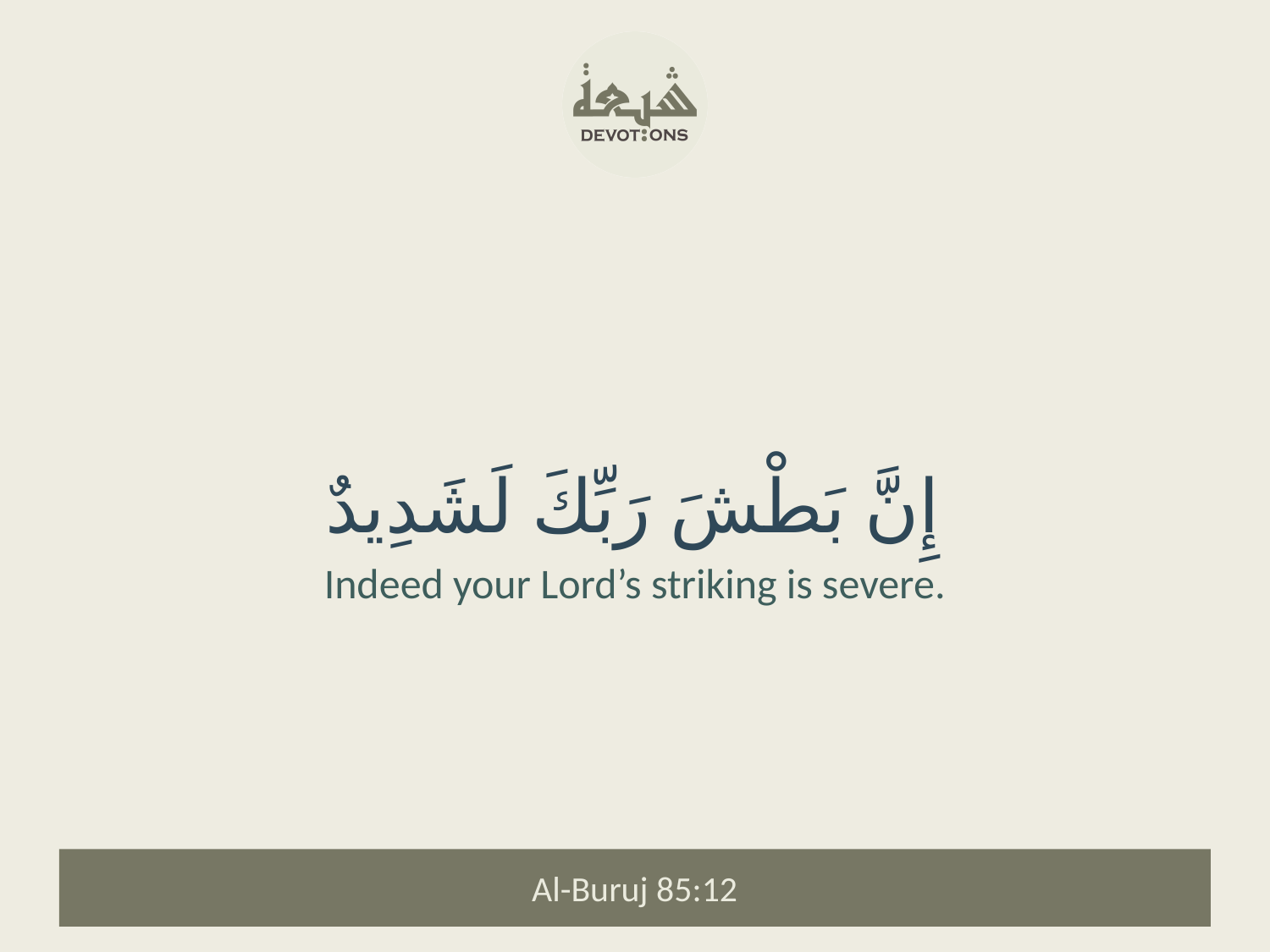

إِنَّ بَطْشَ رَبِّكَ لَشَدِيدٌ
Indeed your Lord’s striking is severe.
Al-Buruj 85:12